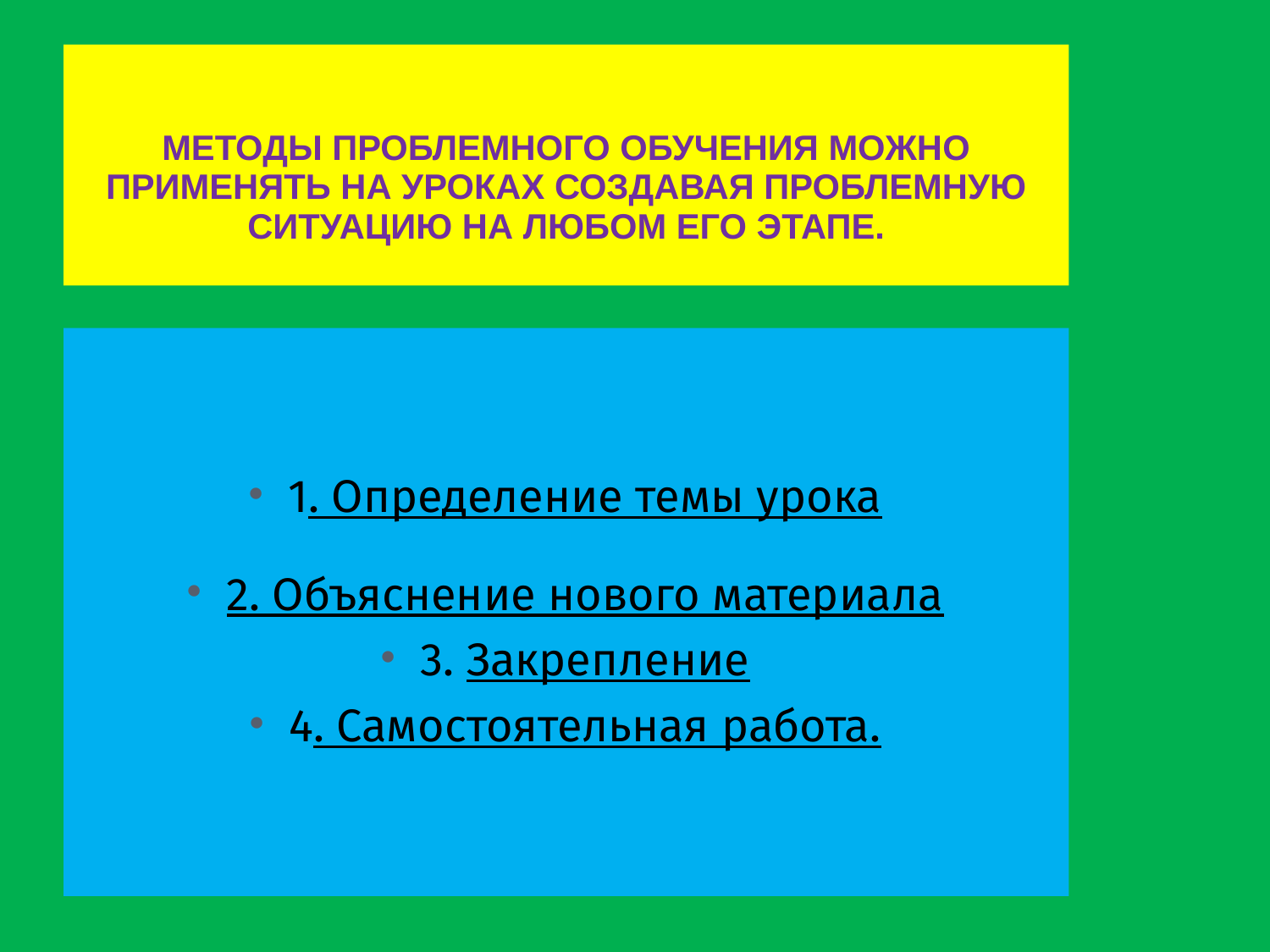

# Методы проблемного обучения можно применять на уроках создавая проблемную ситуацию на любом его этапе.

1. Определение темы урока

2. Объяснение нового материала
3. Закрепление
4. Самостоятельная работа.